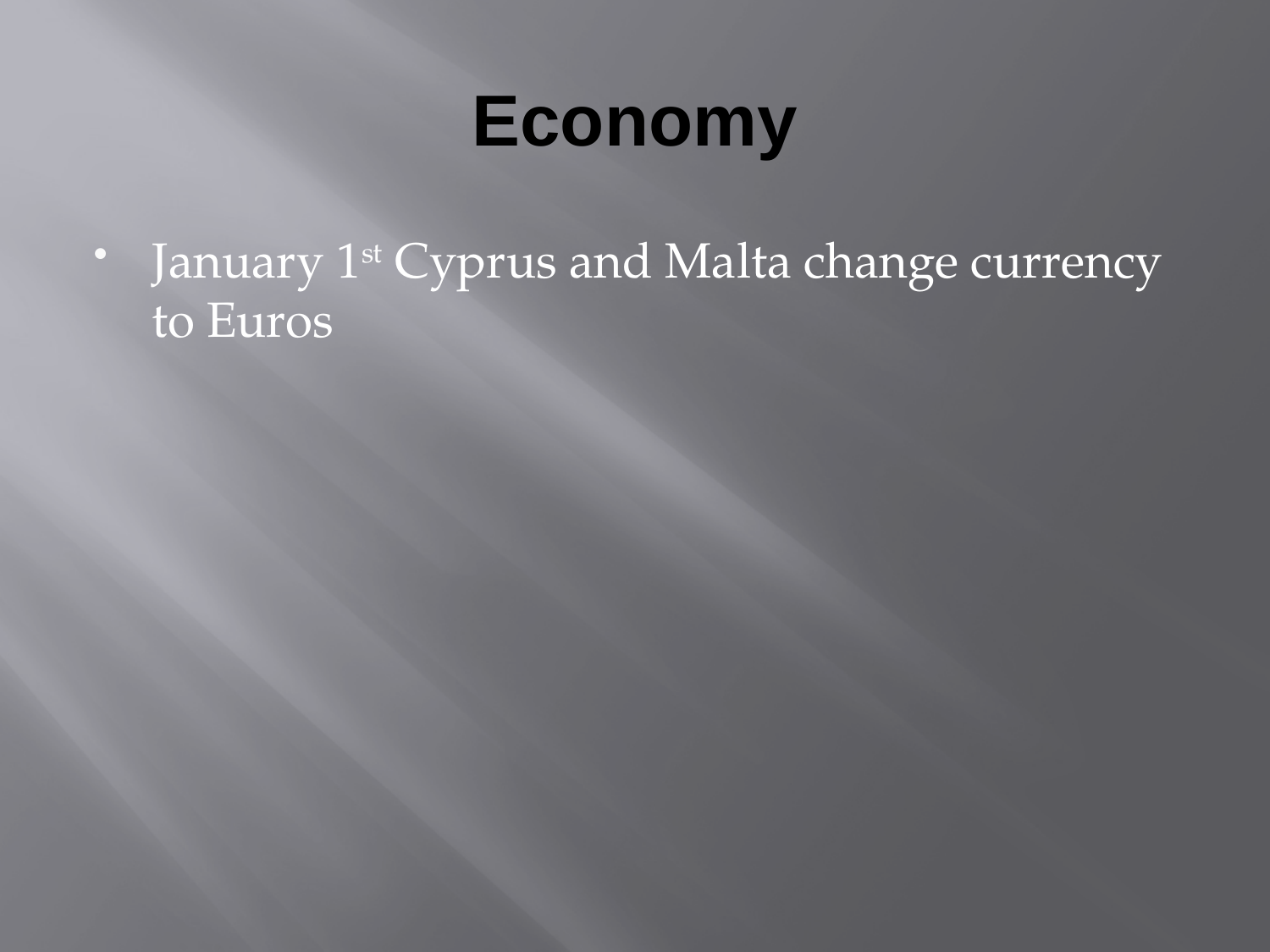

# Economy
January 1st Cyprus and Malta change currency to Euros